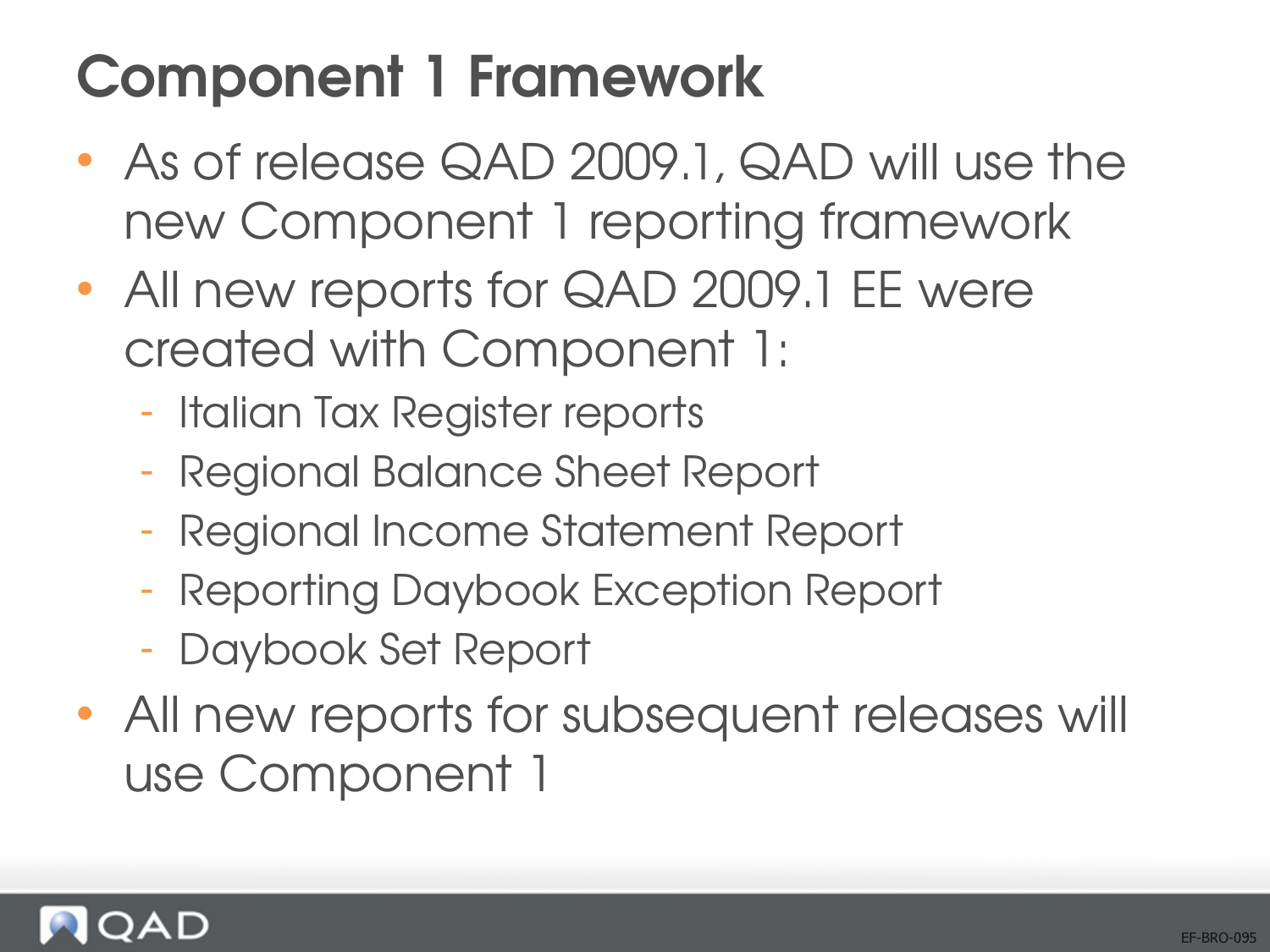

# Component 1 Framework
As of release QAD 2009.1, QAD will use the new Component 1 reporting framework
All new reports for QAD 2009.1 EE were created with Component 1:
Italian Tax Register reports
Regional Balance Sheet Report
Regional Income Statement Report
Reporting Daybook Exception Report
Daybook Set Report
All new reports for subsequent releases will use Component 1

EF-BRO-095